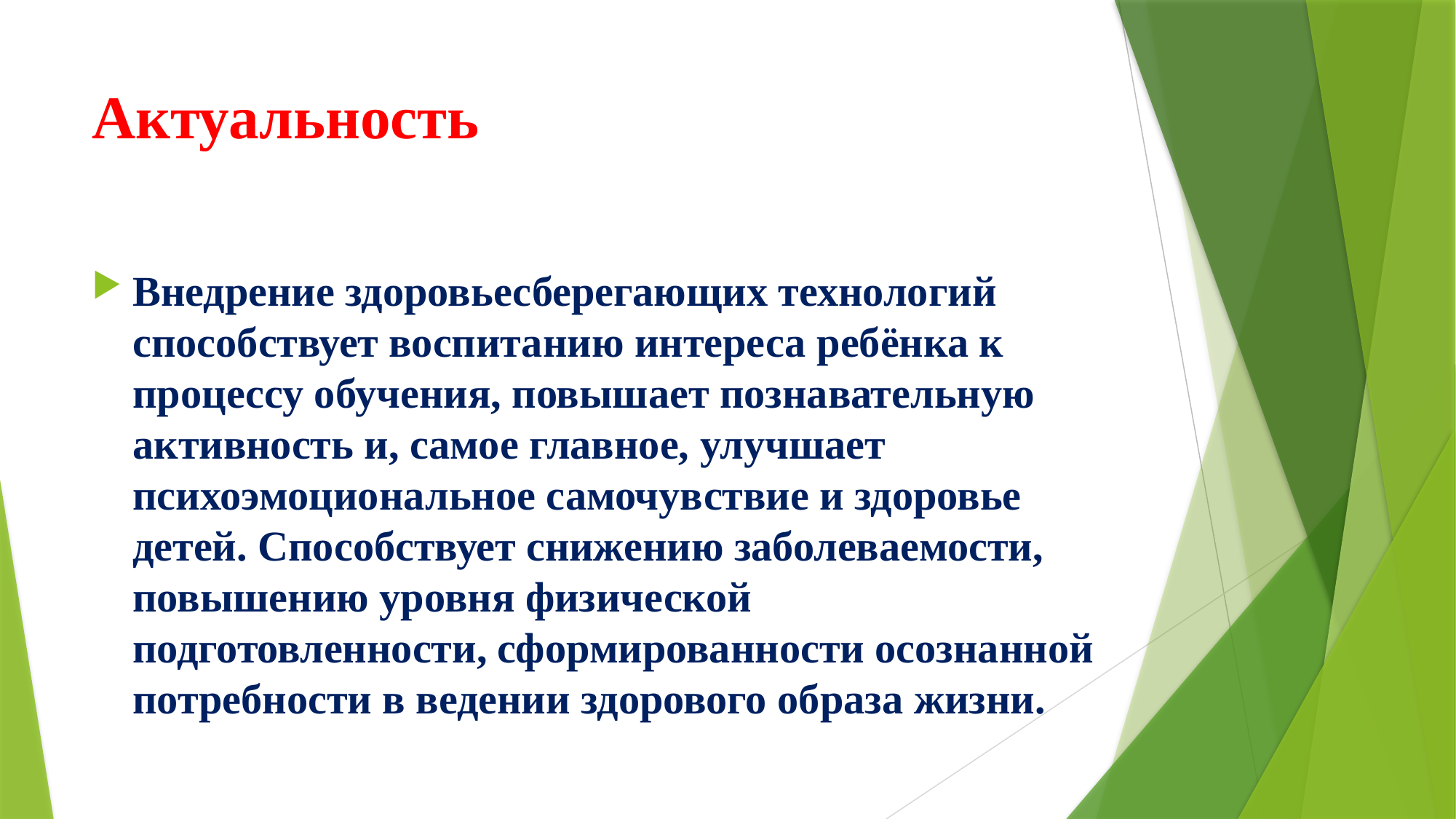

# Актуальность
Внедрение здоровьесберегающих технологий способствует воспитанию интереса ребёнка к процессу обучения, повышает познавательную активность и, самое главное, улучшает психоэмоциональное самочувствие и здоровье детей. Способствует снижению заболеваемости, повышению уровня физической подготовленности, сформированности осознанной потребности в ведении здорового образа жизни.